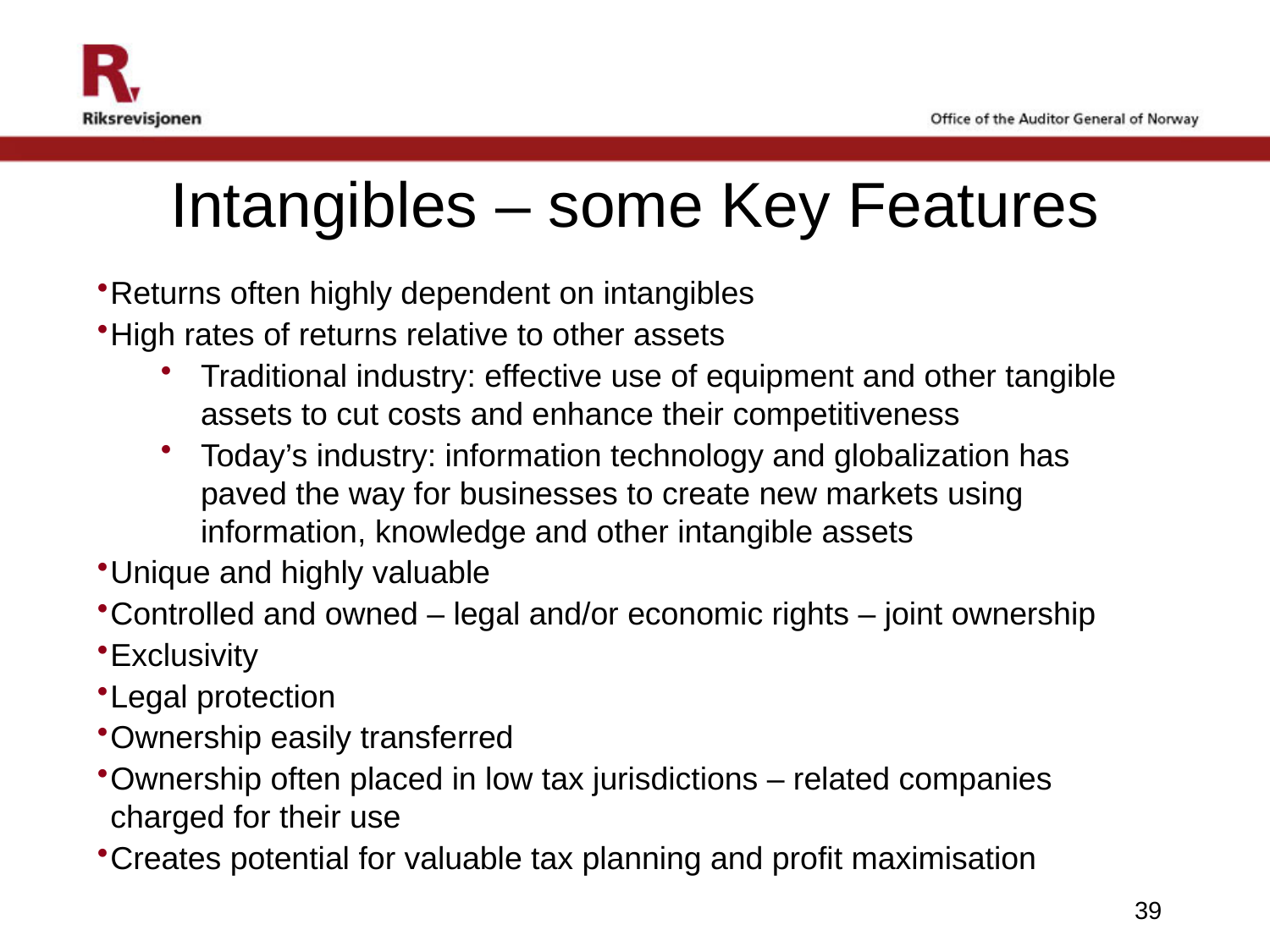

# Intangibles – some Key Features
Returns often highly dependent on intangibles
High rates of returns relative to other assets
Traditional industry: effective use of equipment and other tangible assets to cut costs and enhance their competitiveness
Today’s industry: information technology and globalization has paved the way for businesses to create new markets using information, knowledge and other intangible assets
Unique and highly valuable
Controlled and owned – legal and/or economic rights – joint ownership
Exclusivity
Legal protection
Ownership easily transferred
Ownership often placed in low tax jurisdictions – related companies charged for their use
Creates potential for valuable tax planning and profit maximisation

39